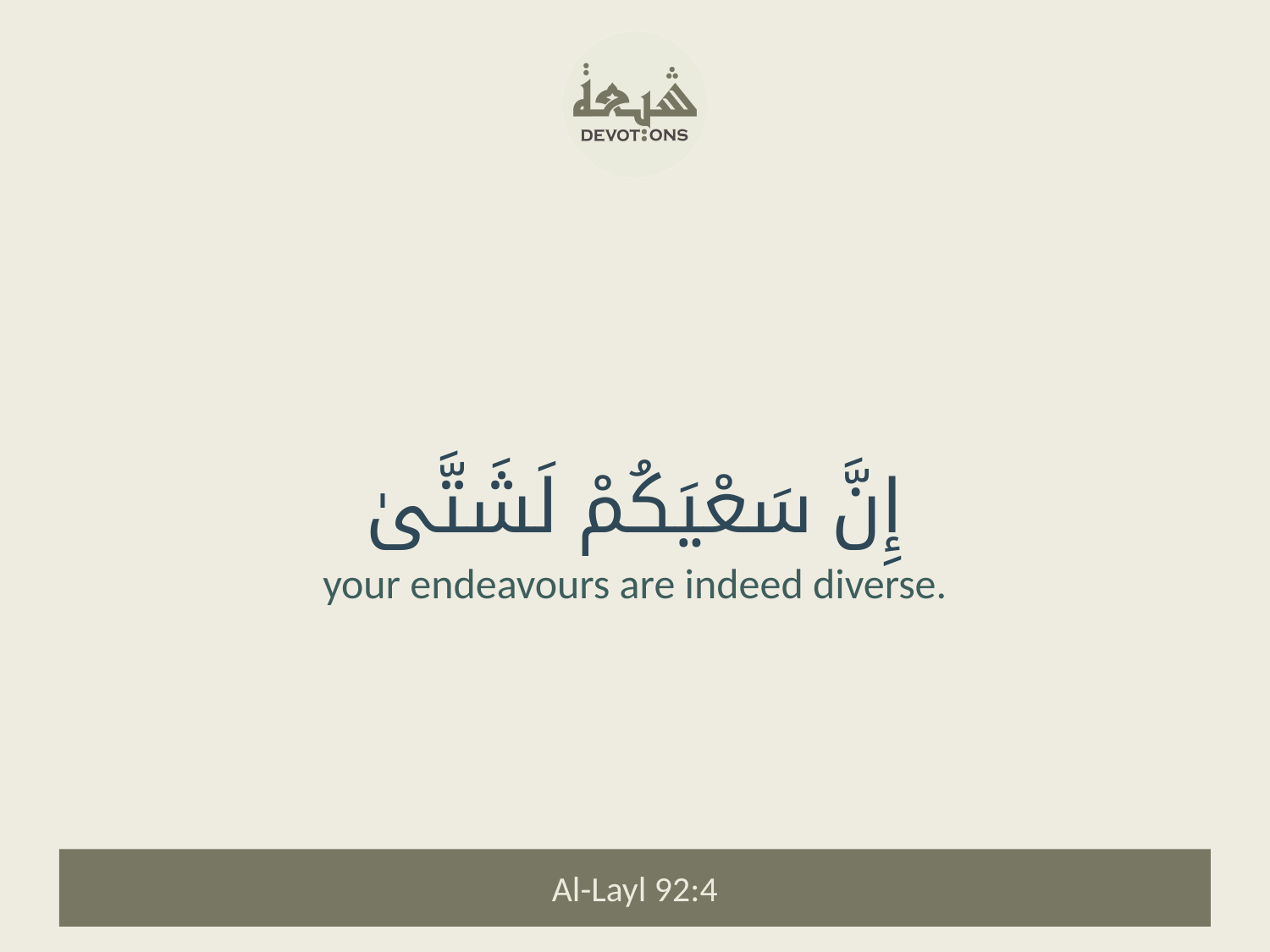

إِنَّ سَعْيَكُمْ لَشَتَّىٰ
your endeavours are indeed diverse.
Al-Layl 92:4